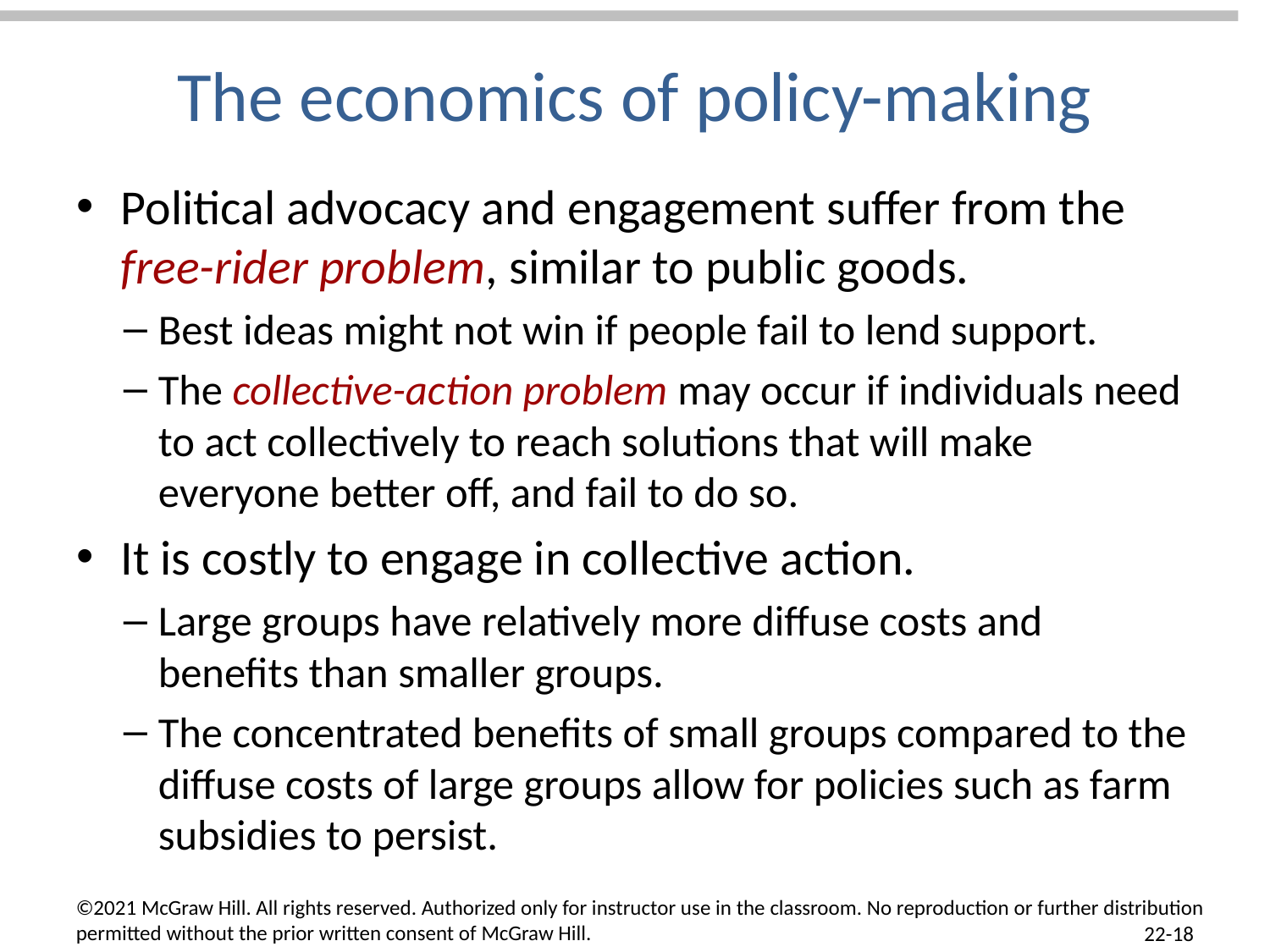

# The economics of policy-making
Political advocacy and engagement suffer from the free-rider problem, similar to public goods.
Best ideas might not win if people fail to lend support.
The collective-action problem may occur if individuals need to act collectively to reach solutions that will make everyone better off, and fail to do so.
It is costly to engage in collective action.
Large groups have relatively more diffuse costs and benefits than smaller groups.
The concentrated benefits of small groups compared to the diffuse costs of large groups allow for policies such as farm subsidies to persist.